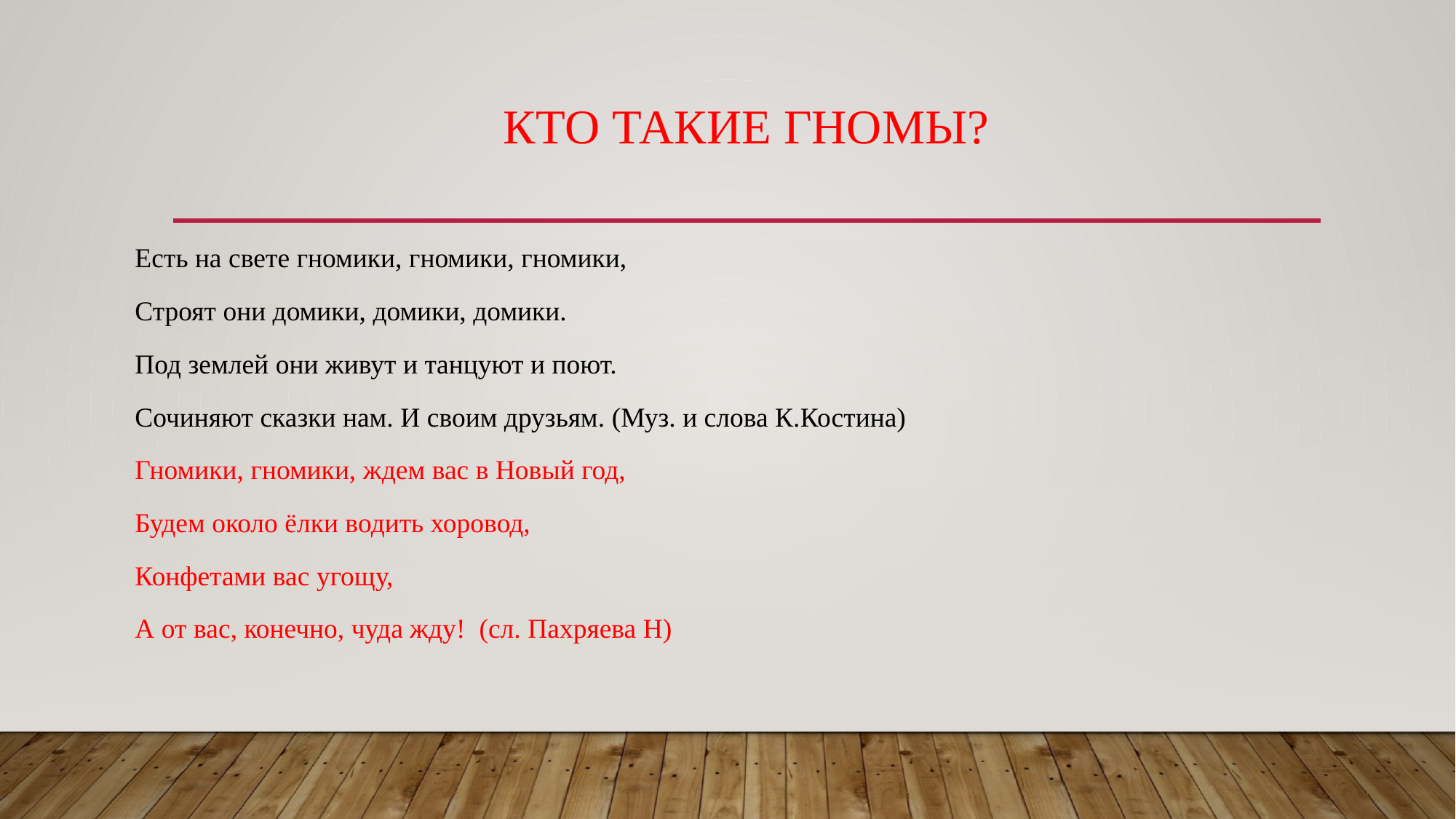

# Кто такие гномы?
Есть на свете гномики, гномики, гномики,
Строят они домики, домики, домики.
Под землей они живут и танцуют и поют.
Сочиняют сказки нам. И своим друзьям. (Муз. и слова К.Костина)
Гномики, гномики, ждем вас в Новый год,
Будем около ёлки водить хоровод,
Конфетами вас угощу,
А от вас, конечно, чуда жду!  (сл. Пахряева Н)